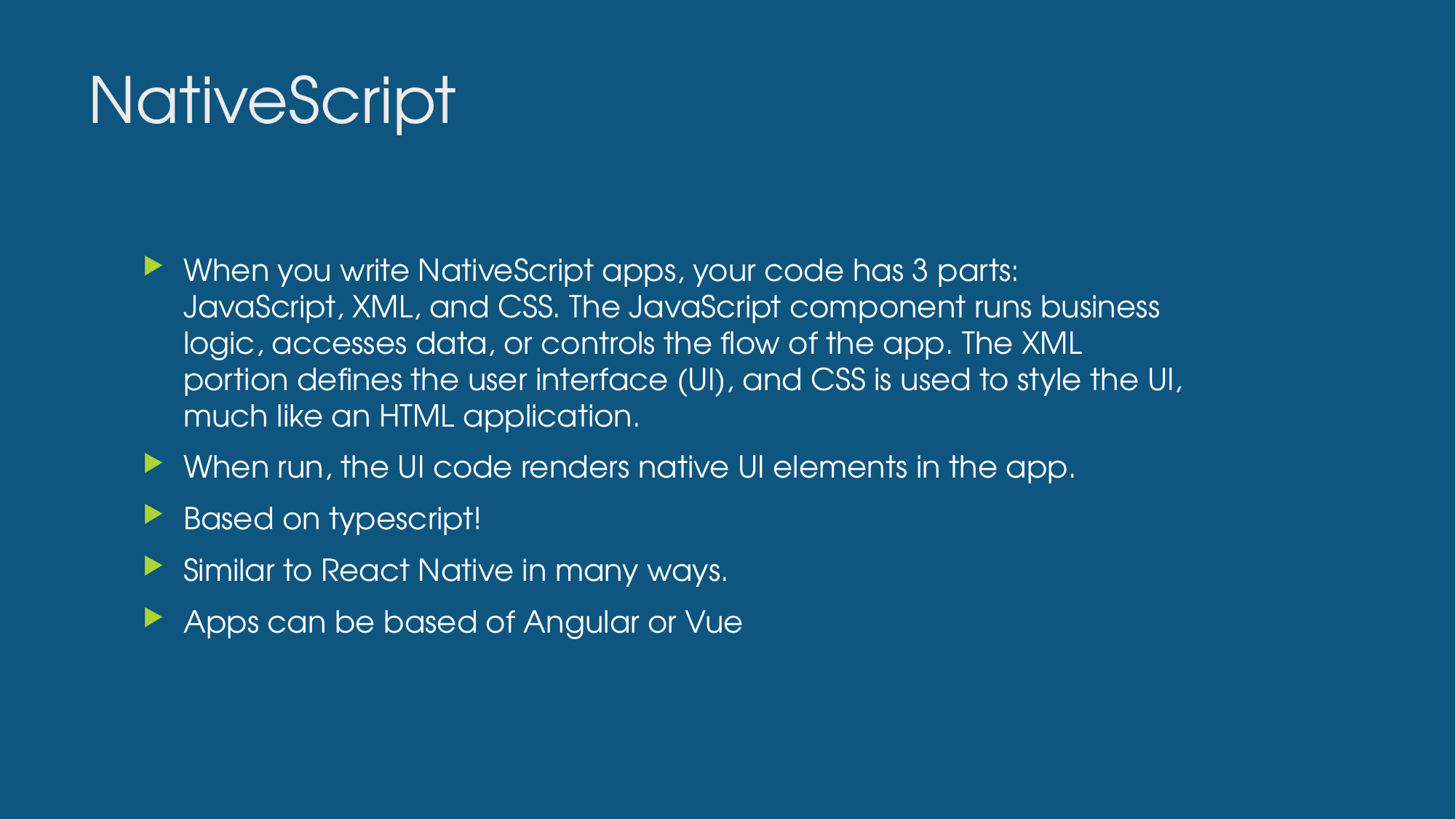

11
# NativeScript
When you write NativeScript apps, your code has 3 parts: JavaScript, XML, and CSS. The JavaScript component runs business logic, accesses data, or controls the flow of the app. The XML portion defines the user interface (UI), and CSS is used to style the UI, much like an HTML application.
When run, the UI code renders native UI elements in the app.
Based on typescript!
Similar to React Native in many ways.
Apps can be based of Angular or Vue